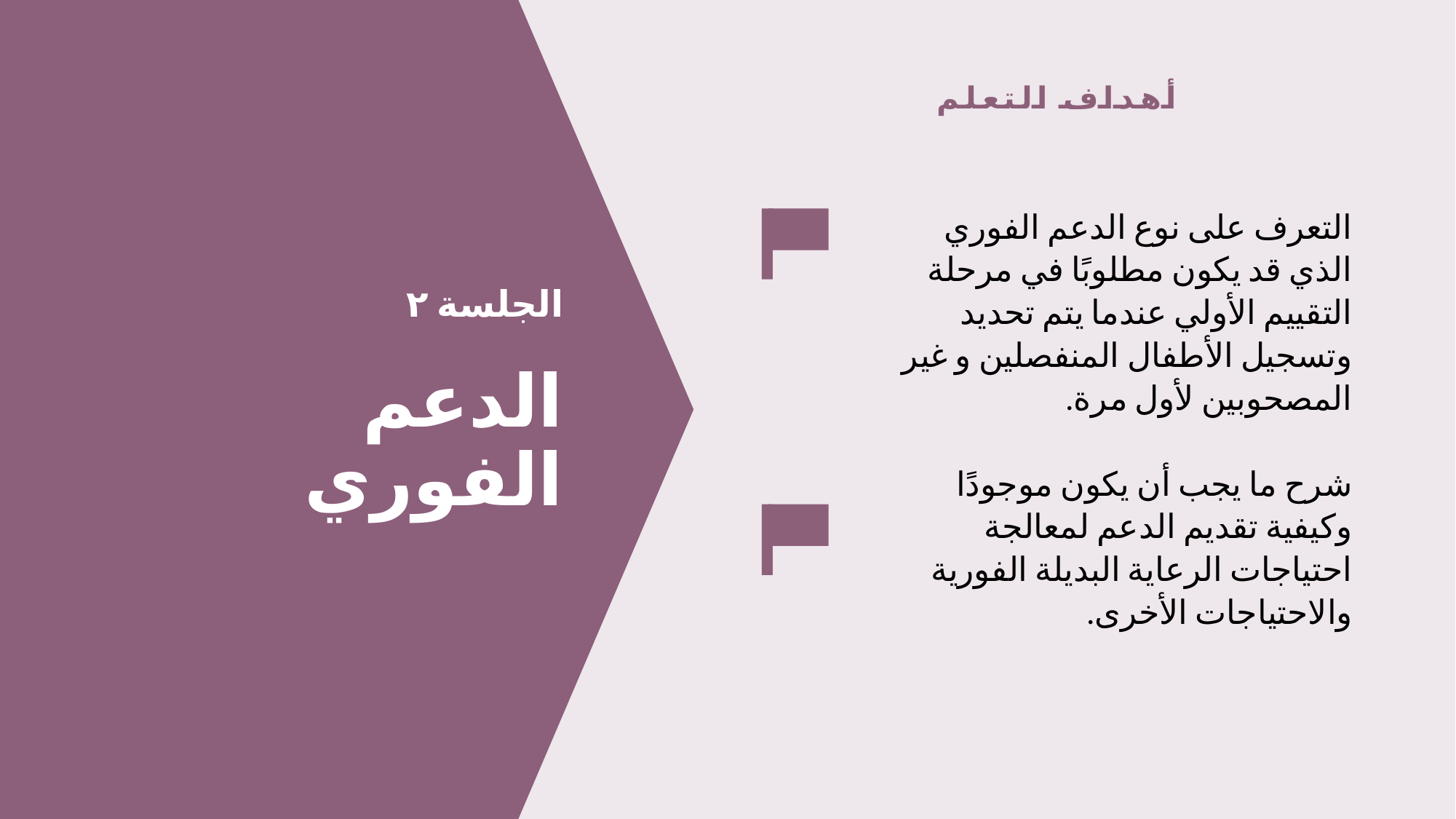

أهداف التعلم
التعرف على نوع الدعم الفوري الذي قد يكون مطلوبًا في مرحلة التقييم الأولي عندما يتم تحديد وتسجيل الأطفال المنفصلين و غير المصحوبين لأول مرة.

شرح ما يجب أن يكون موجودًا وكيفية تقديم الدعم لمعالجة احتياجات الرعاية البديلة الفورية والاحتياجات الأخرى.

# الجلسة ٢ الدعم الفوري